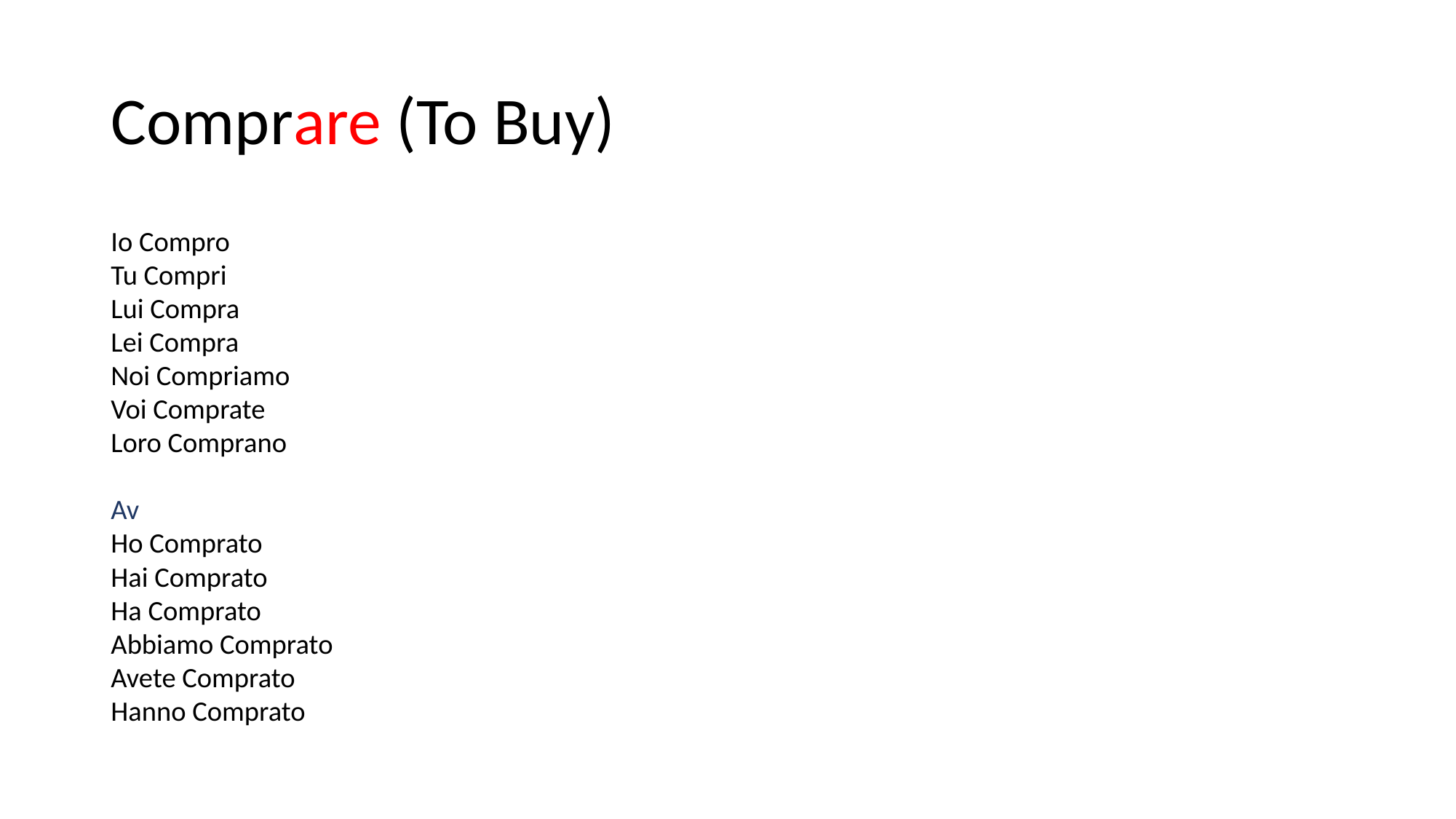

# Comprare (To Buy)
Io Compro
Tu Compri
Lui Compra
Lei Compra
Noi Compriamo
Voi Comprate
Loro Comprano

Av
Ho Comprato
Hai Comprato
Ha Comprato
Abbiamo Comprato
Avete Comprato
Hanno Comprato